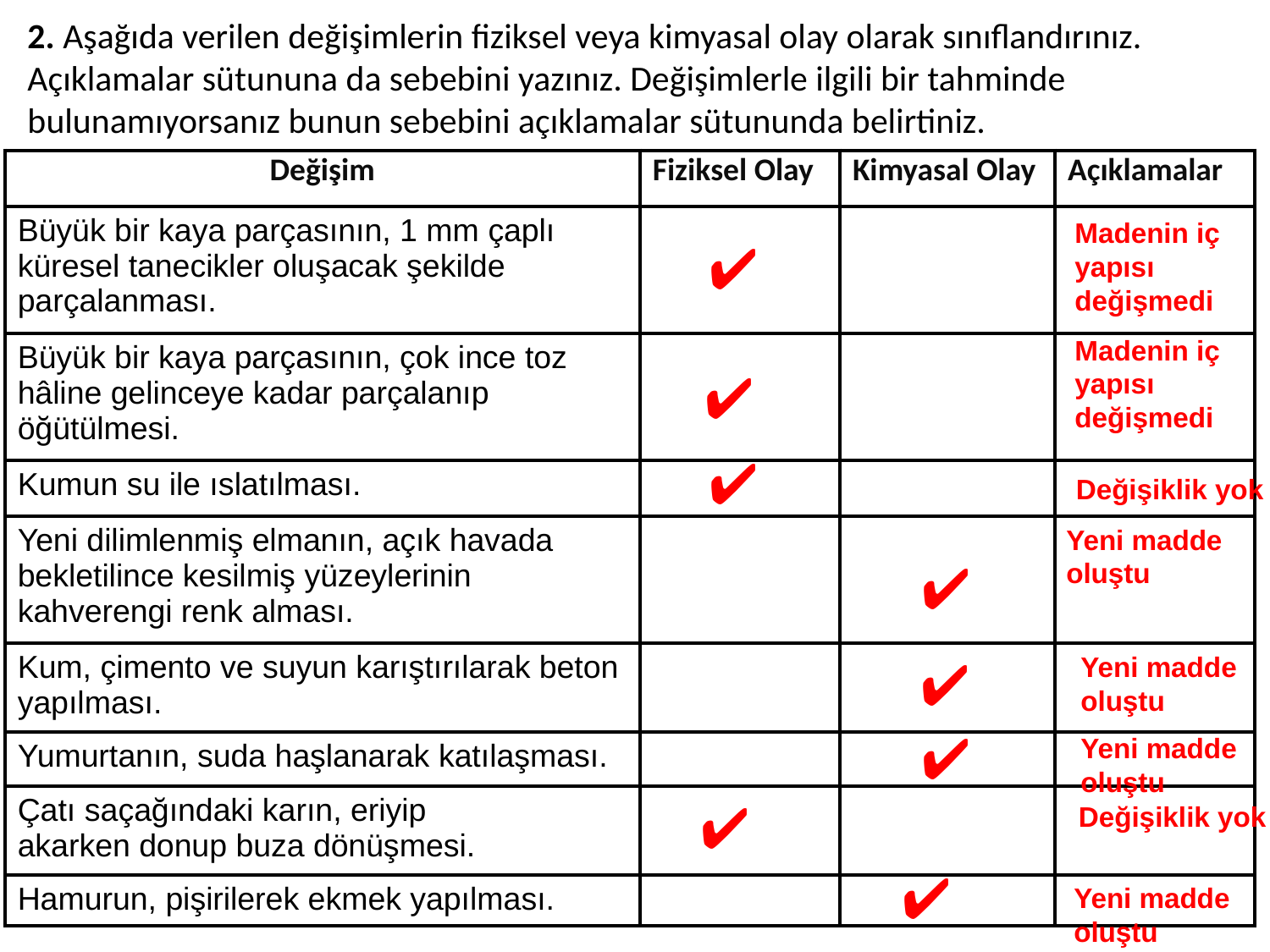

2. Aşağıda verilen değişimlerin fiziksel veya kimyasal olay olarak sınıflandırınız. Açıklamalar sütununa da sebebini yazınız. Değişimlerle ilgili bir tahminde bulunamıyorsanız bunun sebebini açıklamalar sütununda belirtiniz.
| Değişim | Fiziksel Olay | Kimyasal Olay | Açıklamalar |
| --- | --- | --- | --- |
| Büyük bir kaya parçasının, 1 mm çaplı küresel tanecikler oluşacak şekilde parçalanması. |  |  |  |
| Büyük bir kaya parçasının, çok ince toz hâline gelinceye kadar parçalanıp öğütülmesi. |  |  |  |
| Kumun su ile ıslatılması. |  |  |  |
| Yeni dilimlenmiş elmanın, açık havada bekletilince kesilmiş yüzeylerinin kahverengi renk alması. |  |  |  |
| Kum, çimento ve suyun karıştırılarak beton yapılması. |  |  |  |
| Yumurtanın, suda haşlanarak katılaşması. |  |  |  |
| Çatı saçağındaki karın, eriyip akarken donup buza dönüşmesi. |  |  |  |
| Hamurun, pişirilerek ekmek yapılması. |  |  |  |
Madenin iç
yapısı
değişmedi
✔
Madenin iç
yapısı
değişmedi
✔
✔
Değişiklik yok
Yeni madde
oluştu
✔
✔
Yeni madde
oluştu
✔
Yeni madde
oluştu
✔
Değişiklik yok
✔
Yeni madde
oluştu